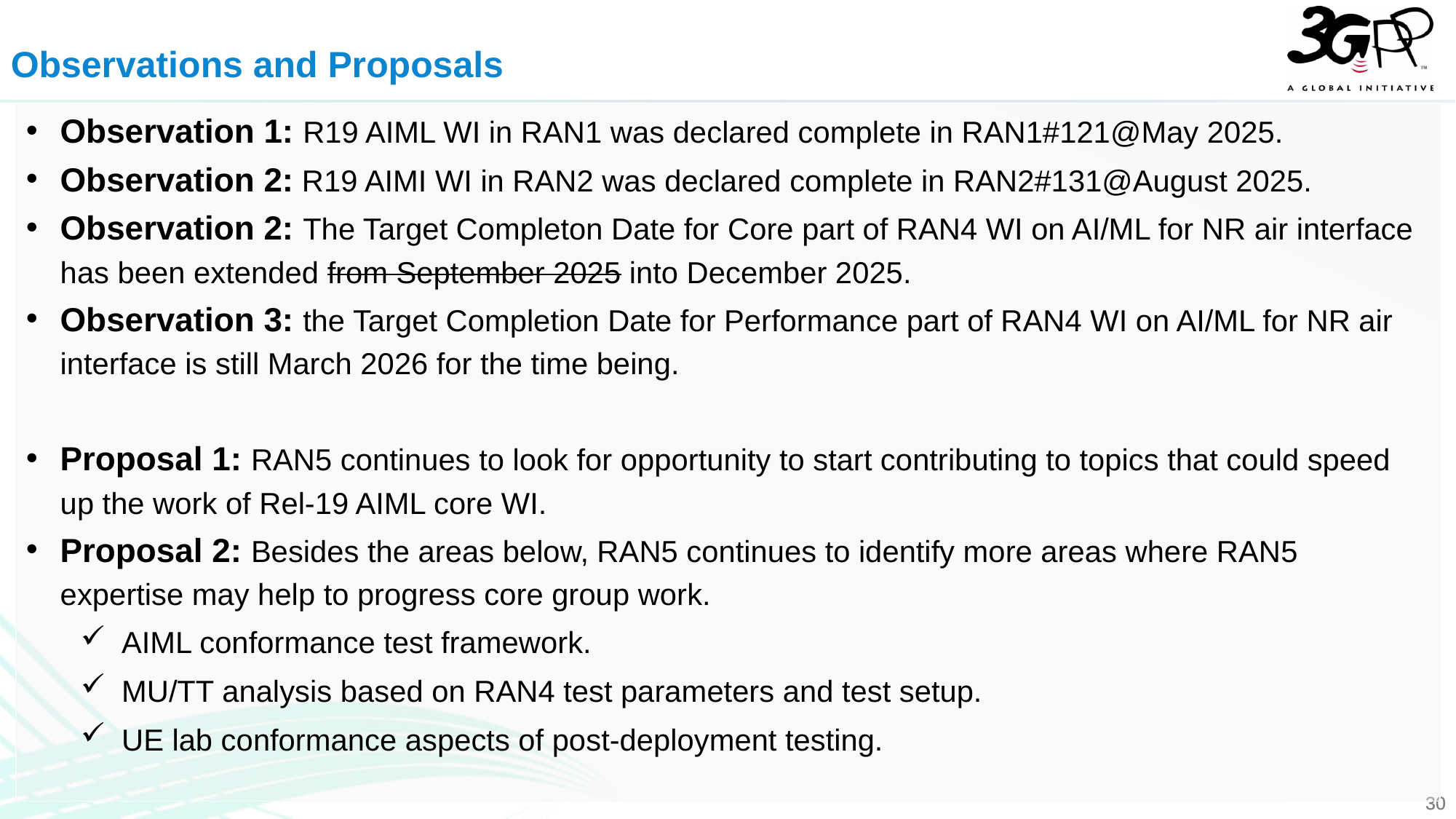

Observations and Proposals
Observation 1: R19 AIML WI in RAN1 was declared complete in RAN1#121@May 2025.
Observation 2: R19 AIMI WI in RAN2 was declared complete in RAN2#131@August 2025.
Observation 2: The Target Completon Date for Core part of RAN4 WI on AI/ML for NR air interface has been extended from September 2025 into December 2025.
Observation 3: the Target Completion Date for Performance part of RAN4 WI on AI/ML for NR air interface is still March 2026 for the time being.

Proposal 1: RAN5 continues to look for opportunity to start contributing to topics that could speed up the work of Rel-19 AIML core WI.
Proposal 2: Besides the areas below, RAN5 continues to identify more areas where RAN5 expertise may help to progress core group work.
AIML conformance test framework.
MU/TT analysis based on RAN4 test parameters and test setup.
UE lab conformance aspects of post-deployment testing.